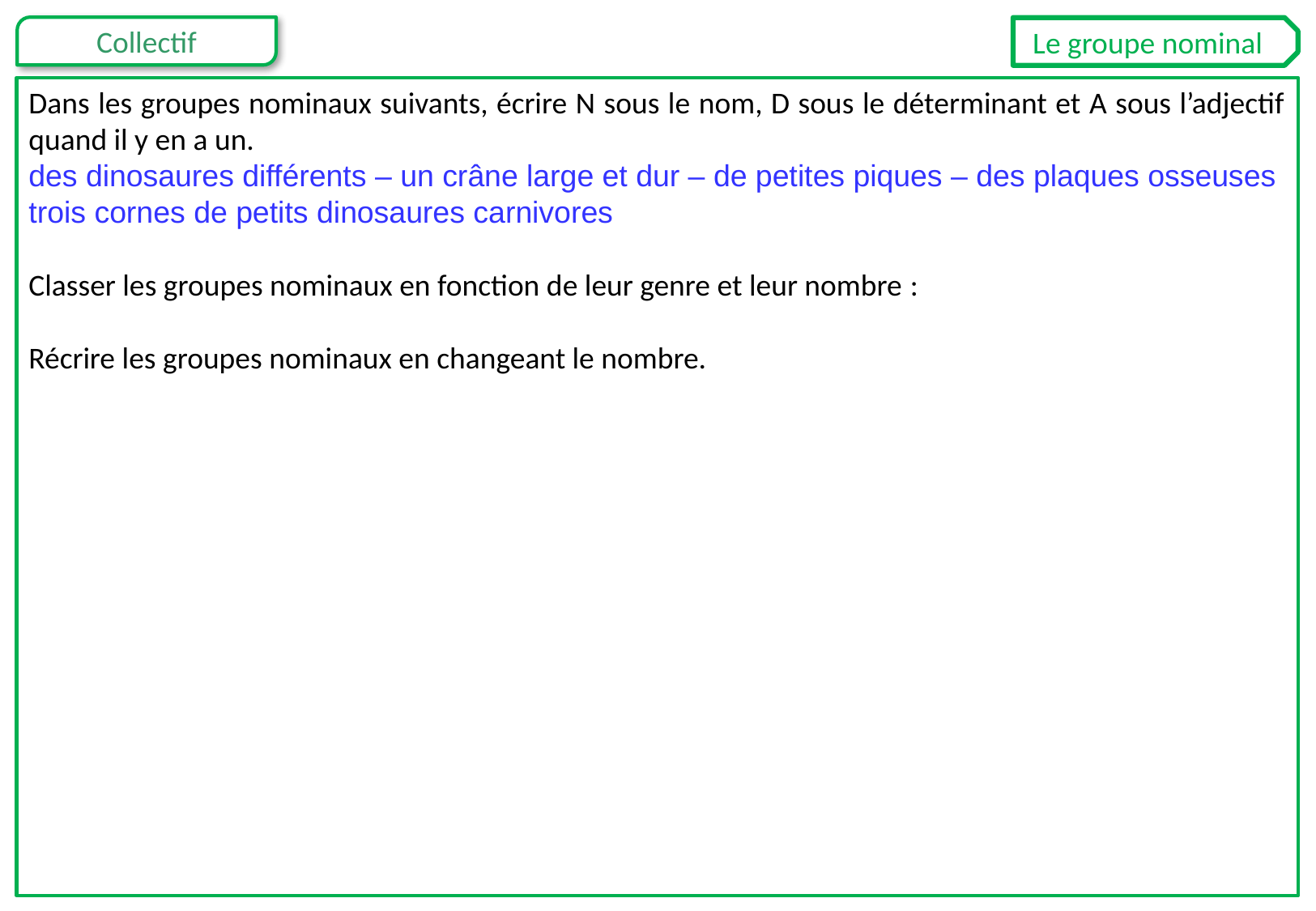

Le groupe nominal
Dans les groupes nominaux suivants, écrire N sous le nom, D sous le déterminant et A sous l’adjectif quand il y en a un.
des dinosaures différents – un crâne large et dur – de petites piques – des plaques osseuses
trois cornes de petits dinosaures carnivores

Classer les groupes nominaux en fonction de leur genre et leur nombre :

Récrire les groupes nominaux en changeant le nombre.